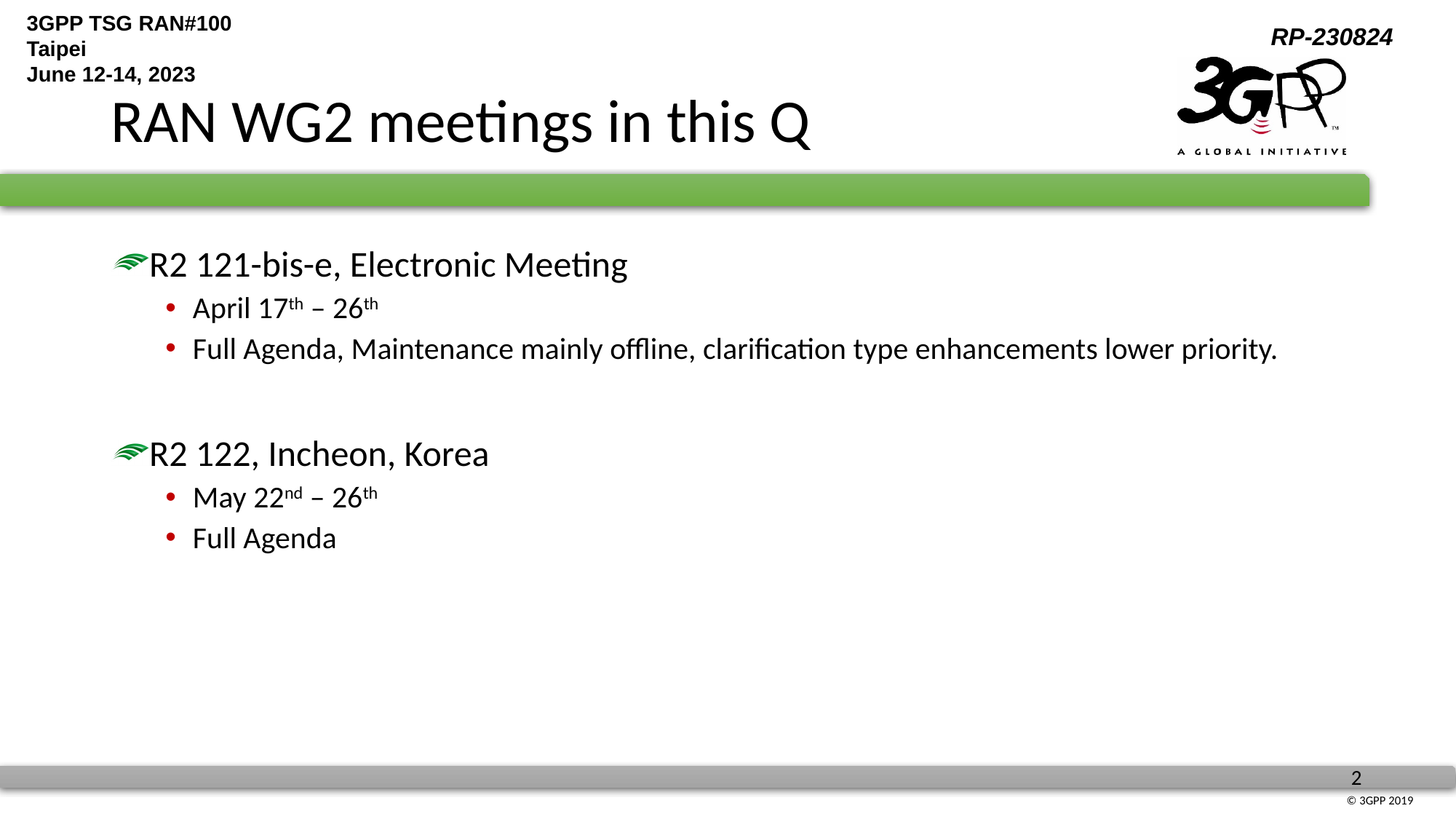

# RAN WG2 meetings in this Q
R2 121-bis-e, Electronic Meeting
April 17th – 26th
Full Agenda, Maintenance mainly offline, clarification type enhancements lower priority.

R2 122, Incheon, Korea
May 22nd – 26th
Full Agenda